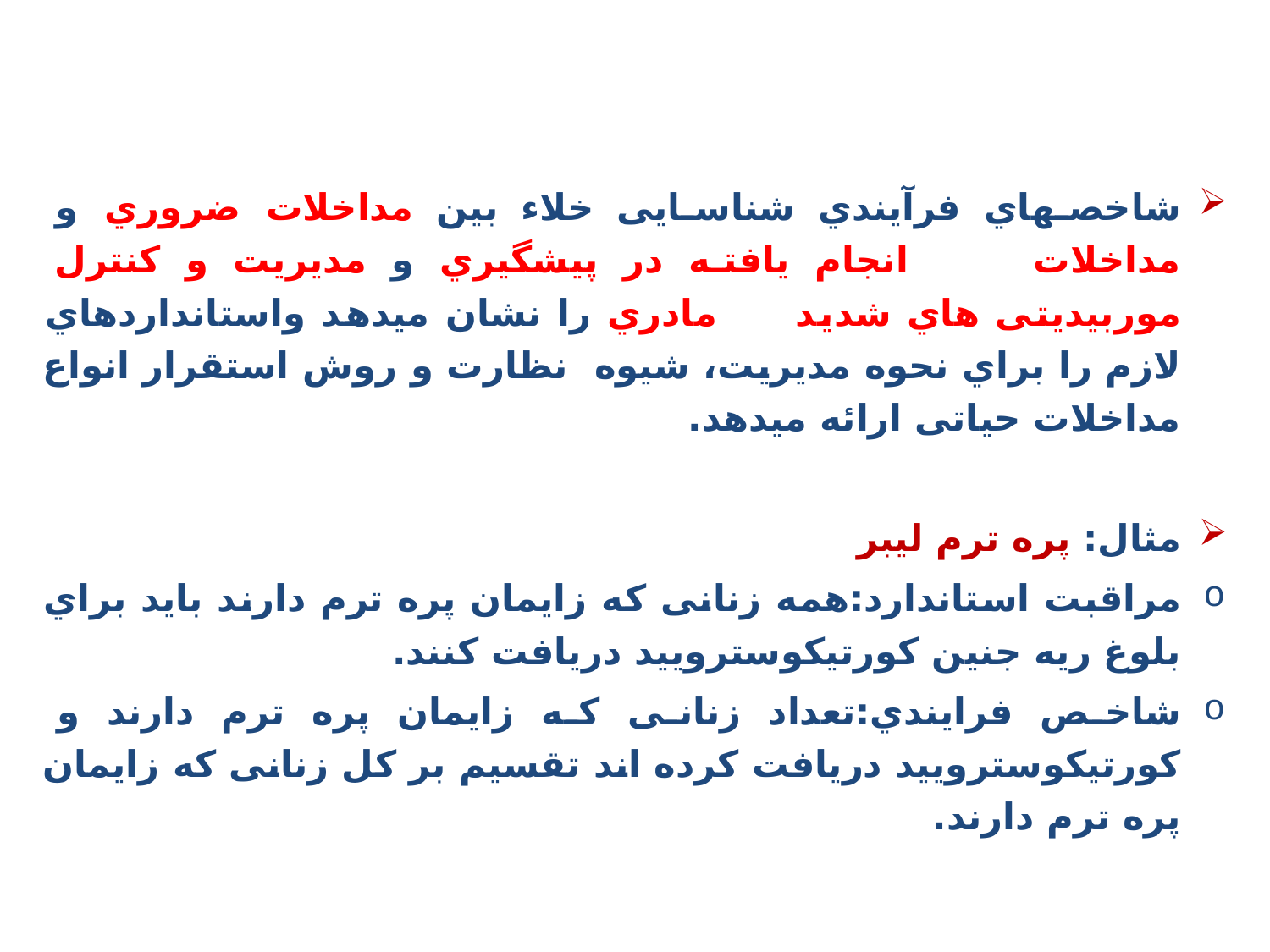

شاخصهاي فرآیندي شناسایی خلاء بین مداخلات ضروري و مداخلات     انجام یافته در پیشگیري و مدیریت و کنترل موربیدیتی هاي شدید     مادري را نشان میدهد واستانداردهاي لازم را براي نحوه مدیریت، شیوه  نظارت و روش استقرار انواع مداخلات حیاتی ارائه میدهد.

مثال: پره ترم لیبر
مراقبت استاندارد:همه زنانی که زایمان پره ترم دارند باید براي بلوغ ریه جنین کورتیکوسترویید دریافت کنند.
شاخص فرایندي:تعداد زنانی که زایمان پره ترم دارند و کورتیکوسترویید دریافت کرده اند تقسیم بر کل زنانی که زایمان پره ترم دارند.